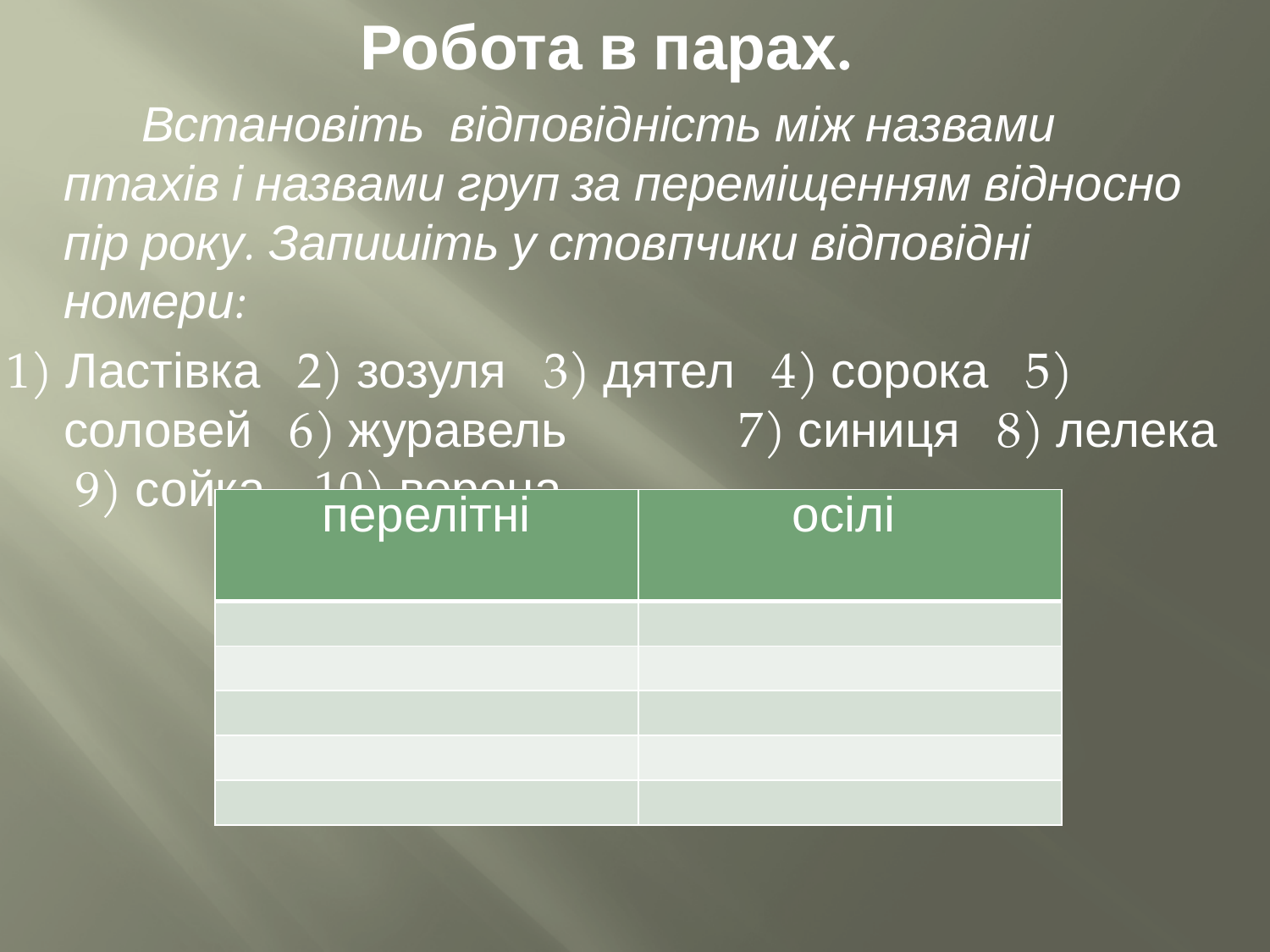

Робота в парах.
           Встановіть  відповідність між назвами птахів і назвами груп за переміщенням відносно пір року. Запишіть у стовпчики відповідні номери:
1) Ластівка   2) зозуля   3) дятел   4) сорока   5) соловей   6) журавель              7) синиця   8) лелека  9) сойка    10) ворона

| перелітні | осілі |
| --- | --- |
|  |  |
|  |  |
|  |  |
|  |  |
|  |  |